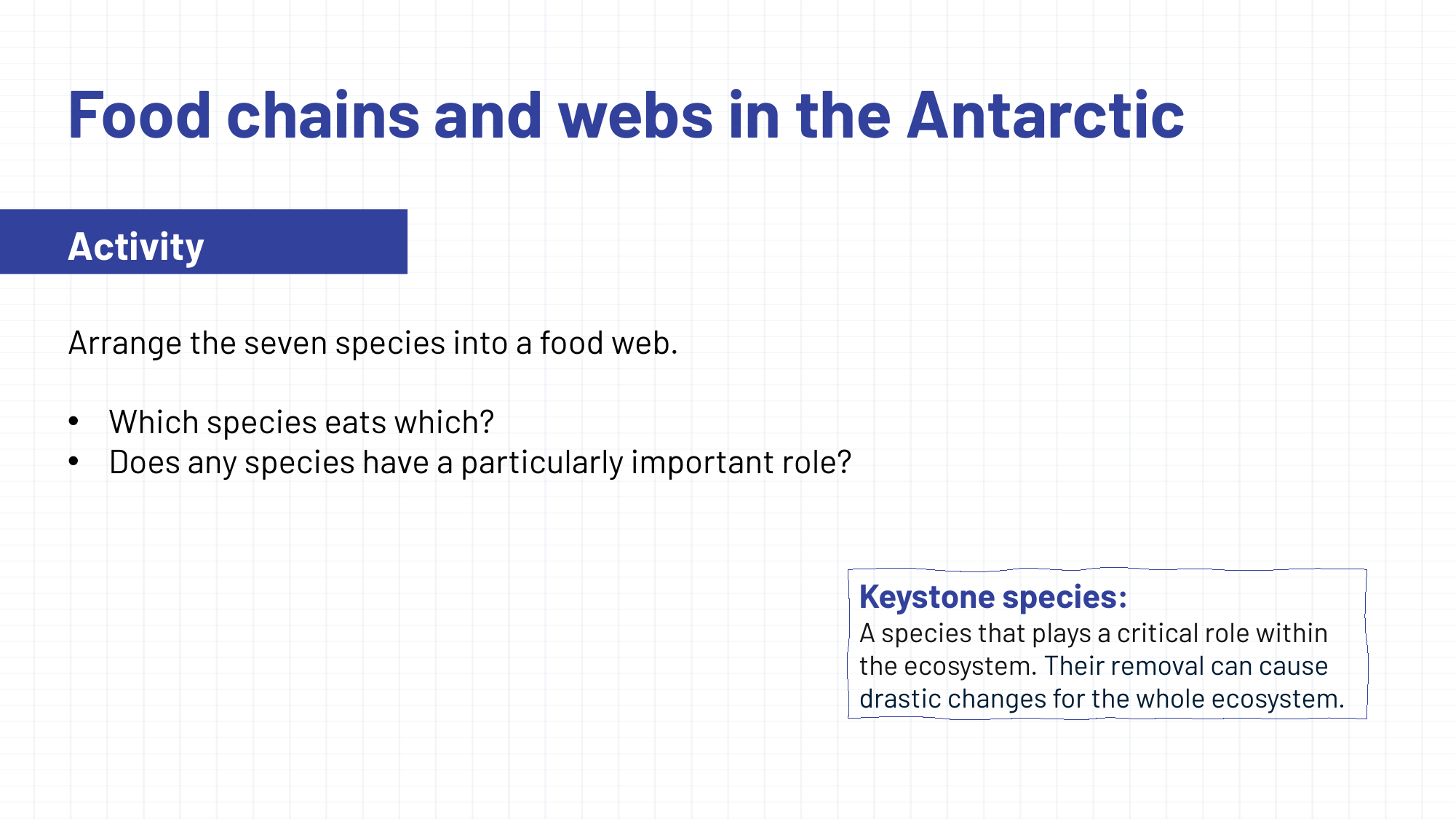

# Food chains and webs in the Antarctic

Activity
Arrange the seven species into a food web.
Which species eats which?
Does any species have a particularly important role?
Keystone species:
A species that plays a critical role within the ecosystem. Their removal can cause drastic changes for the whole ecosystem.